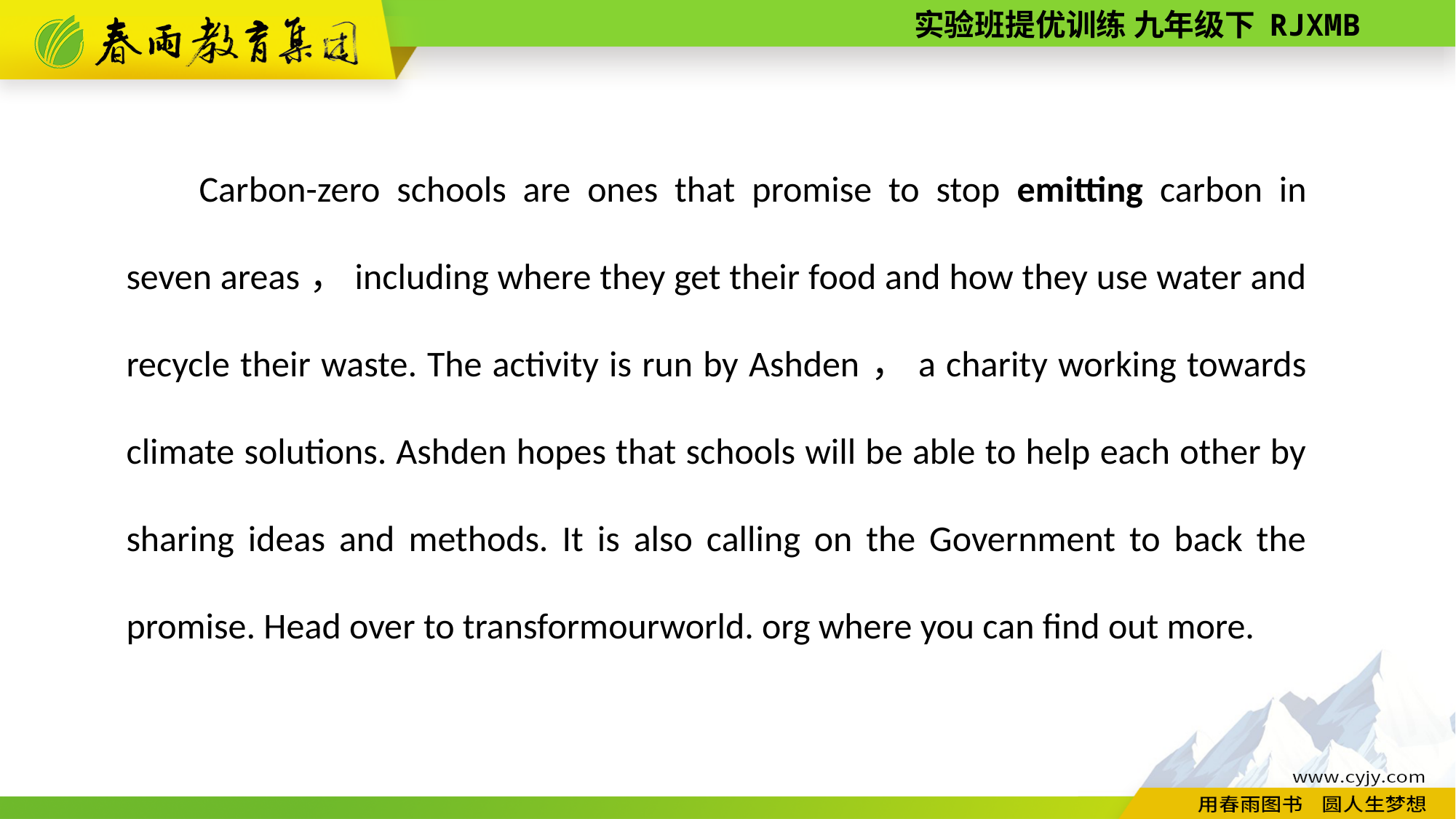

Carbon-­zero schools are ones that promise to stop emitting carbon in seven areas，including where they get their food and how they use water and recycle their waste. The activity is run by Ashden，a charity working towards climate solutions. Ashden hopes that schools will be able to help each other by sharing ideas and methods. It is also calling on the Government to back the promise. Head over to transform­our­world. org where you can find out more.